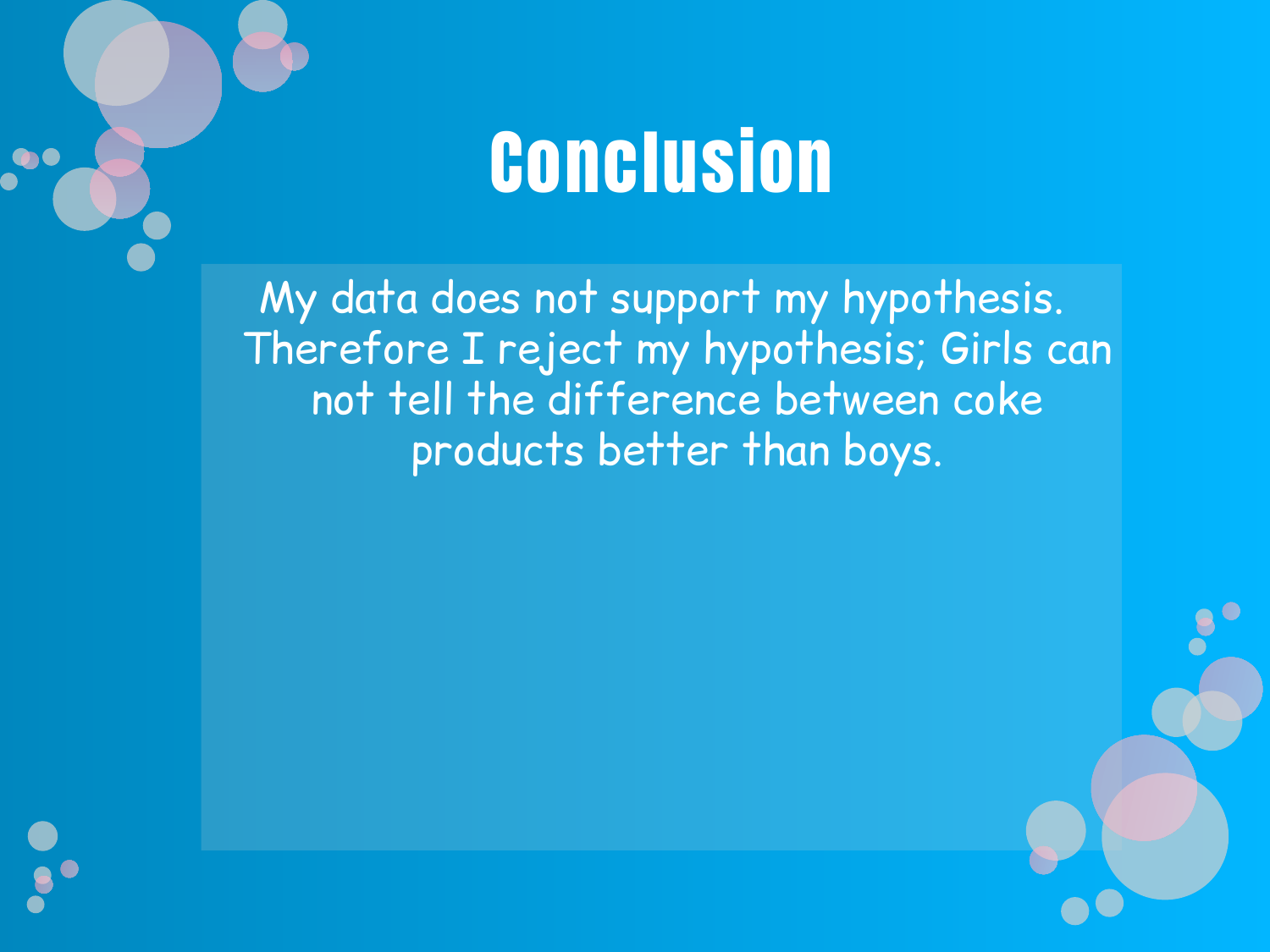

# Conclusion
My data does not support my hypothesis. Therefore I reject my hypothesis; Girls can not tell the difference between coke products better than boys.